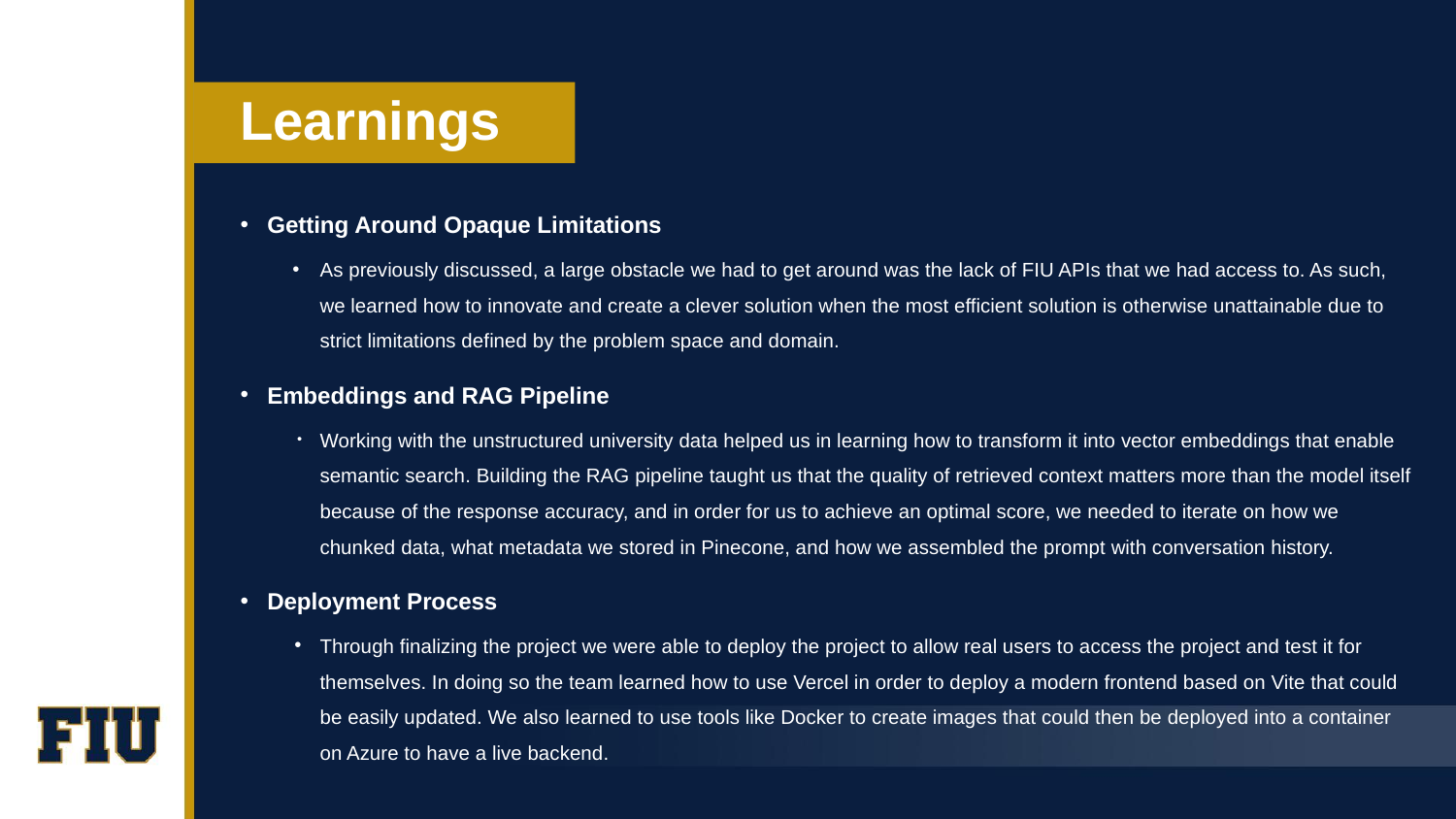

# Learnings

Getting Around Opaque Limitations
As previously discussed, a large obstacle we had to get around was the lack of FIU APIs that we had access to. As such, we learned how to innovate and create a clever solution when the most efficient solution is otherwise unattainable due to strict limitations defined by the problem space and domain.
Embeddings and RAG Pipeline
Working with the unstructured university data helped us in learning how to transform it into vector embeddings that enable semantic search. Building the RAG pipeline taught us that the quality of retrieved context matters more than the model itself because of the response accuracy, and in order for us to achieve an optimal score, we needed to iterate on how we chunked data, what metadata we stored in Pinecone, and how we assembled the prompt with conversation history.
Deployment Process
Through finalizing the project we were able to deploy the project to allow real users to access the project and test it for themselves. In doing so the team learned how to use Vercel in order to deploy a modern frontend based on Vite that could be easily updated. We also learned to use tools like Docker to create images that could then be deployed into a container on Azure to have a live backend.